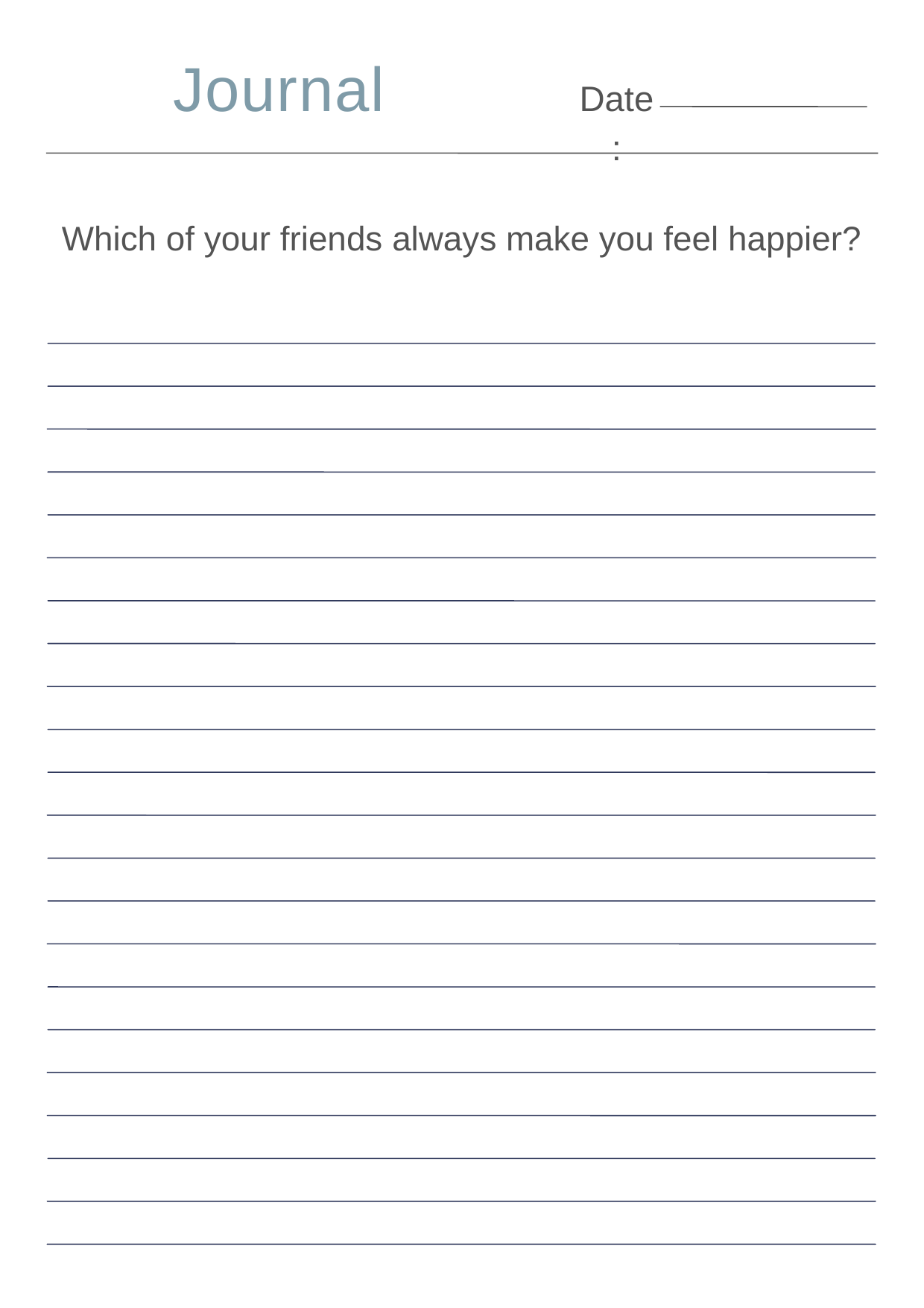

Journal
Date:

Which of your friends always make you feel happier?